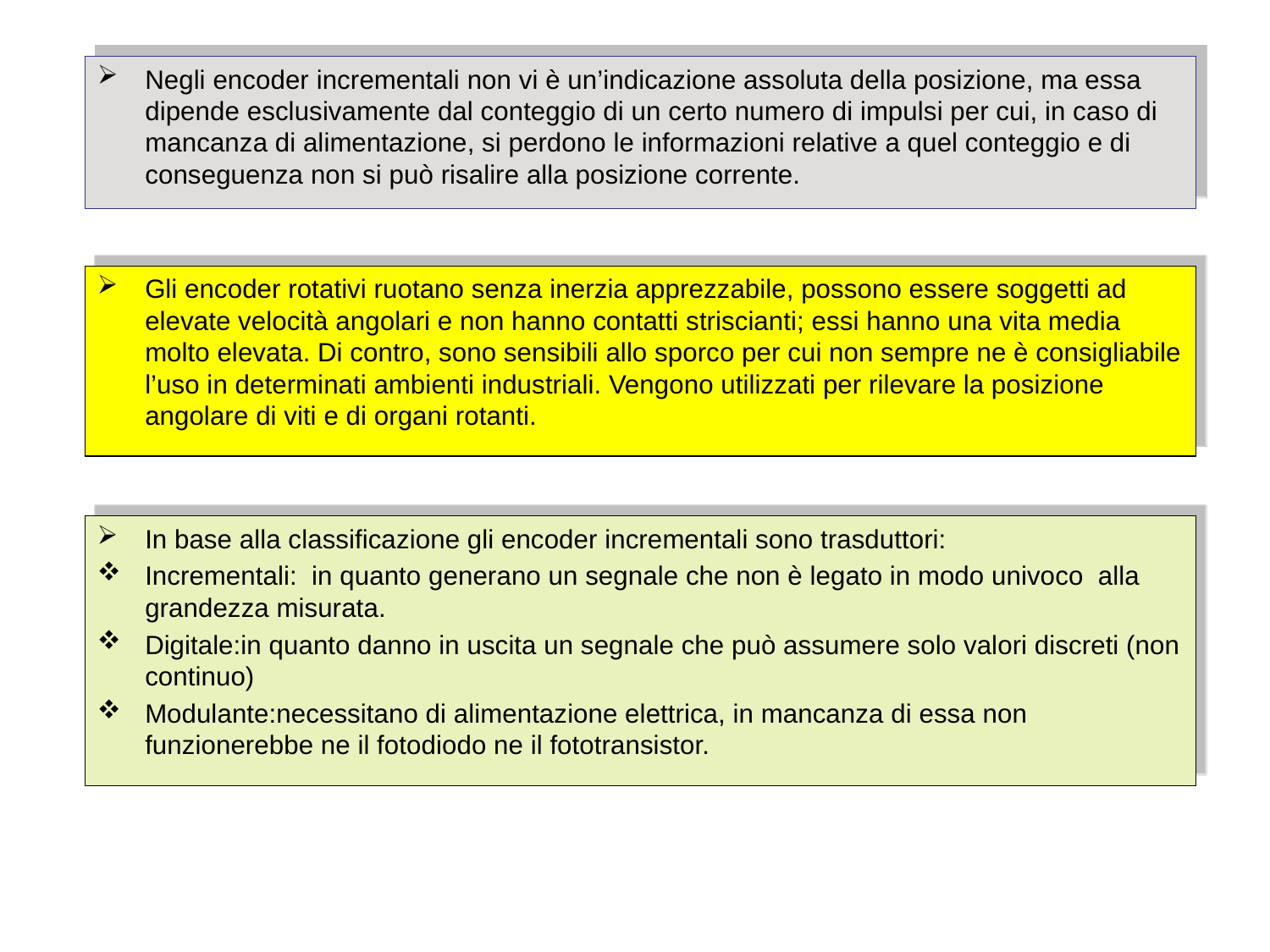

Negli encoder incrementali non vi è un’indicazione assoluta della posizione, ma essa dipende esclusivamente dal conteggio di un certo numero di impulsi per cui, in caso di mancanza di alimentazione, si perdono le informazioni relative a quel conteggio e di conseguenza non si può risalire alla posizione corrente.
Gli encoder rotativi ruotano senza inerzia apprezzabile, possono essere soggetti ad elevate velocità angolari e non hanno contatti striscianti; essi hanno una vita media molto elevata. Di contro, sono sensibili allo sporco per cui non sempre ne è consigliabile l’uso in determinati ambienti industriali. Vengono utilizzati per rilevare la posizione angolare di viti e di organi rotanti.
In base alla classificazione gli encoder incrementali sono trasduttori:
Incrementali:  in quanto generano un segnale che non è legato in modo univoco  alla grandezza misurata.
Digitale:in quanto danno in uscita un segnale che può assumere solo valori discreti (non continuo)
Modulante:necessitano di alimentazione elettrica, in mancanza di essa non funzionerebbe ne il fotodiodo ne il fototransistor.